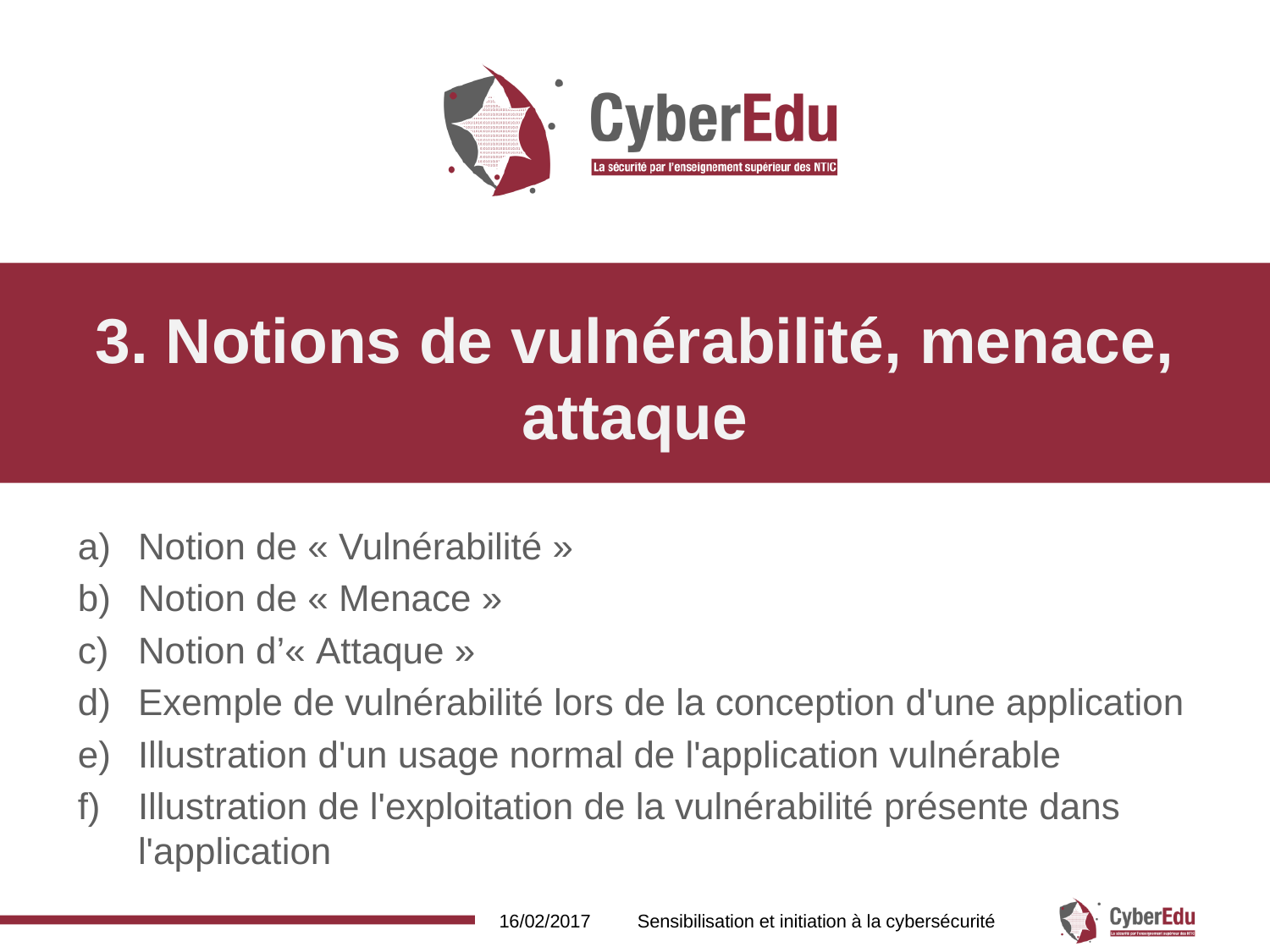

# 3. Notions de vulnérabilité, menace, attaque
Notion de « Vulnérabilité »
Notion de « Menace »
Notion d’« Attaque »
Exemple de vulnérabilité lors de la conception d'une application
Illustration d'un usage normal de l'application vulnérable
Illustration de l'exploitation de la vulnérabilité présente dans l'application

16/02/2017
Sensibilisation et initiation à la cybersécurité